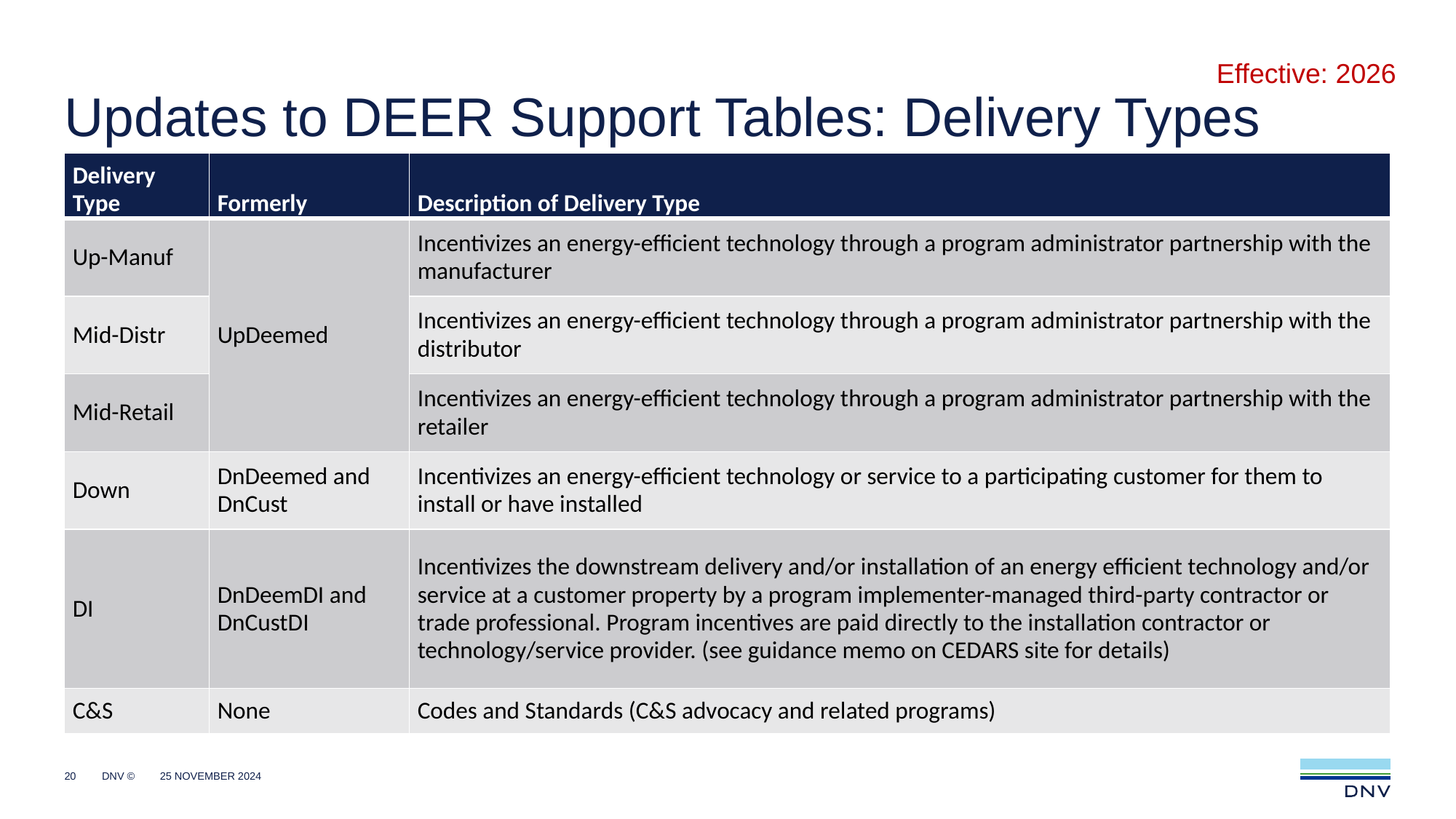

Effective: 2026
# Updates to DEER Support Tables: Delivery Types
| Delivery Type | Formerly | Description of Delivery Type |
| --- | --- | --- |
| Up-Manuf | UpDeemed | Incentivizes an energy-efficient technology through a program administrator partnership with the manufacturer |
| Mid-Distr |  | Incentivizes an energy-efficient technology through a program administrator partnership with the distributor |
| Mid-Retail |  | Incentivizes an energy-efficient technology through a program administrator partnership with the retailer |
| Down | DnDeemed and DnCust | Incentivizes an energy-efficient technology or service to a participating customer for them to install or have installed |
| DI | DnDeemDI and DnCustDI | Incentivizes the downstream delivery and/or installation of an energy efficient technology and/or service at a customer property by a program implementer-managed third-party contractor or trade professional. Program incentives are paid directly to the installation contractor or technology/service provider. (see guidance memo on CEDARS site for details) |
| C&S | None | Codes and Standards (C&S advocacy and related programs) |
20